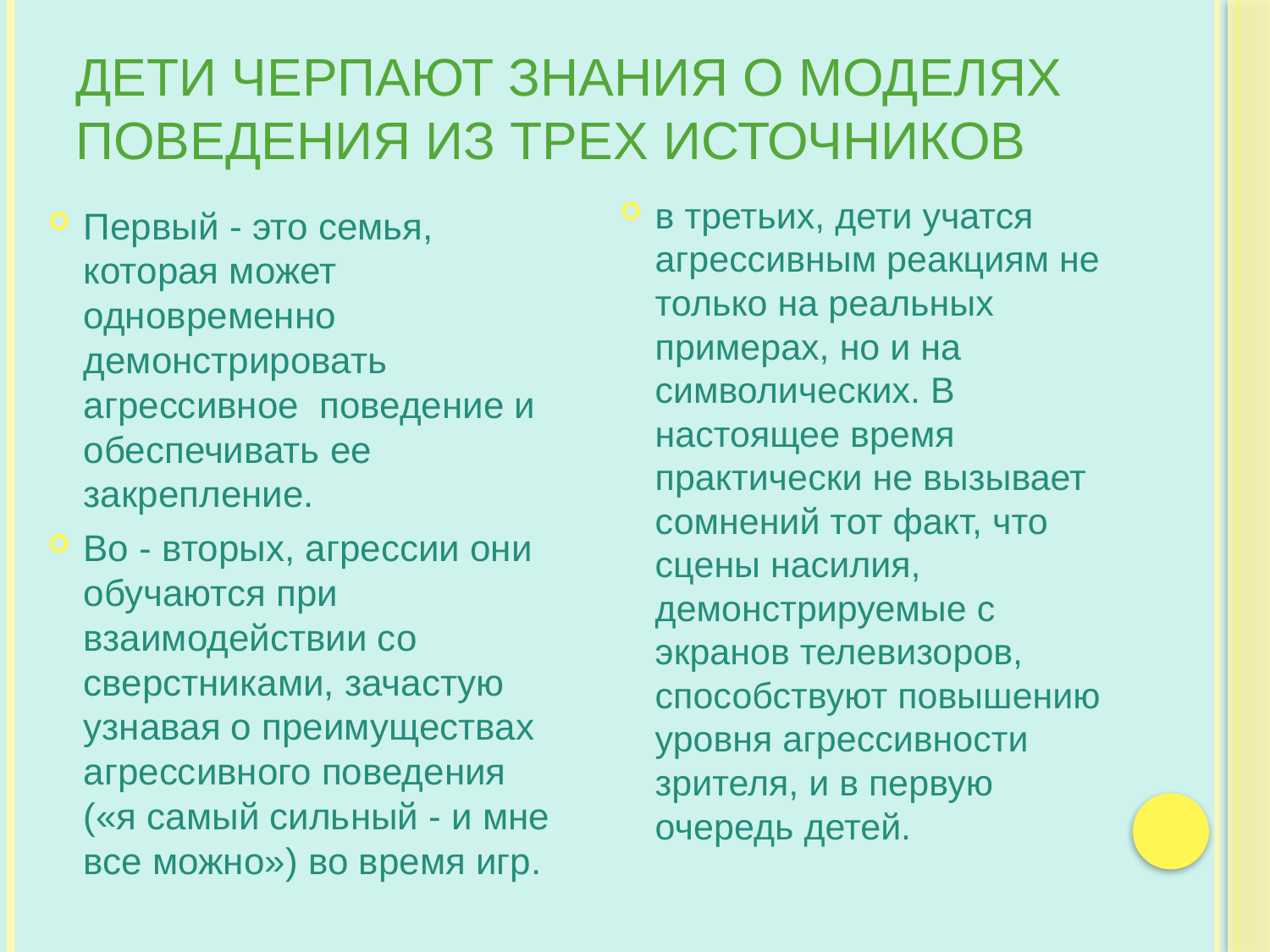

# Дети черпают знания о моделях поведения из трех источников
в третьих, дети учатся агрессивным реакциям не только на реальных примерах, но и на символических. В настоящее время практически не вызывает сомнений тот факт, что сцены насилия, демонстрируемые с экранов телевизоров, способствуют повышению уровня агрессивности зрителя, и в первую очередь детей.

Первый - это семья, которая может одновременно демонстрировать агрессивное  поведение и обеспечивать ее закрепление.
Во - вторых, агрессии они обучаются при взаимодействии со сверстниками, зачастую узнавая о преимуществах агрессивного поведения («я самый сильный - и мне все можно») во время игр.